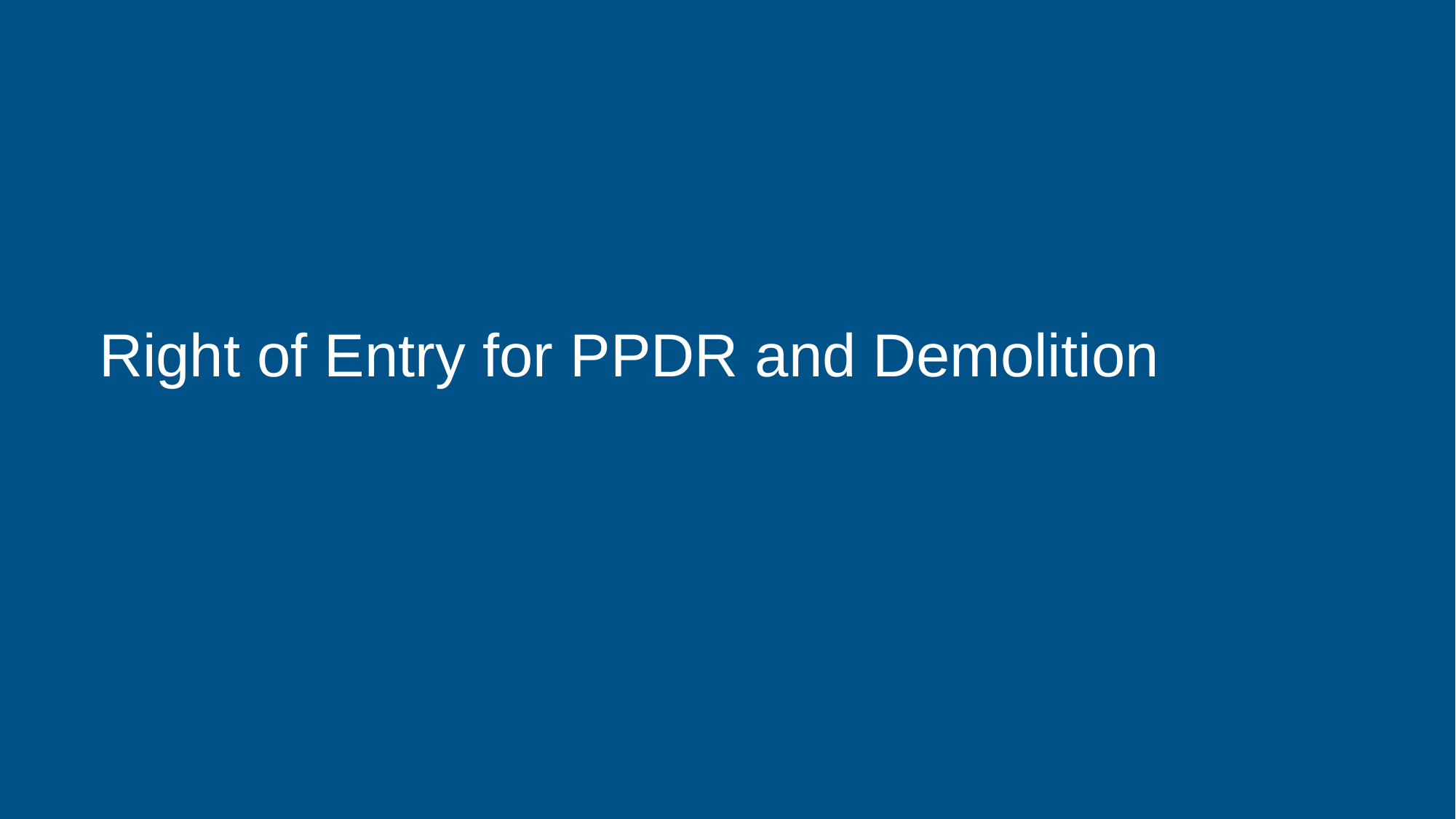

# Right of Entry for PPDR and Demolition